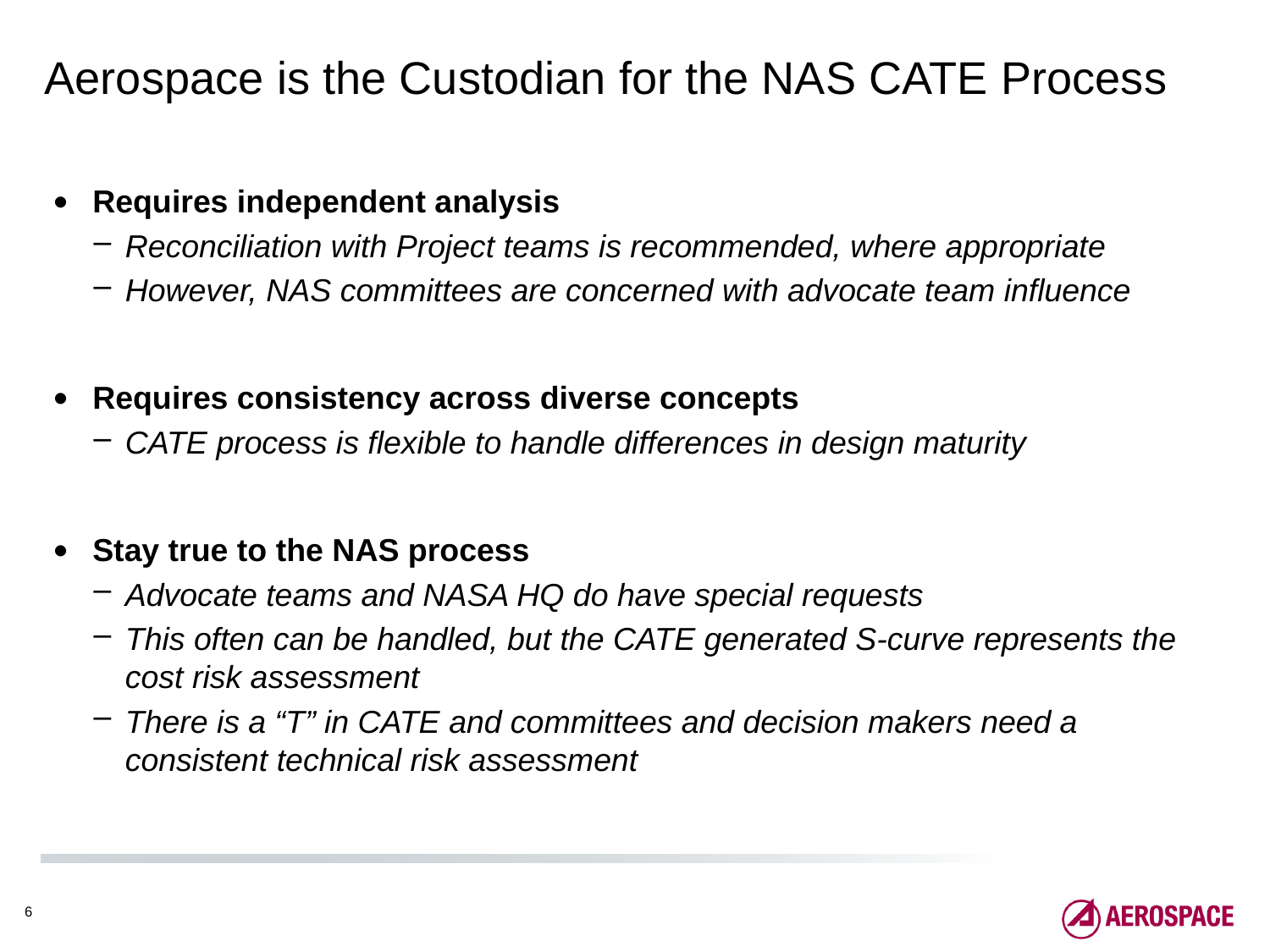

# Aerospace is the Custodian for the NAS CATE Process
Requires independent analysis
Reconciliation with Project teams is recommended, where appropriate
However, NAS committees are concerned with advocate team influence

Requires consistency across diverse concepts
CATE process is flexible to handle differences in design maturity

Stay true to the NAS process
Advocate teams and NASA HQ do have special requests
This often can be handled, but the CATE generated S-curve represents the cost risk assessment
There is a “T” in CATE and committees and decision makers need a consistent technical risk assessment